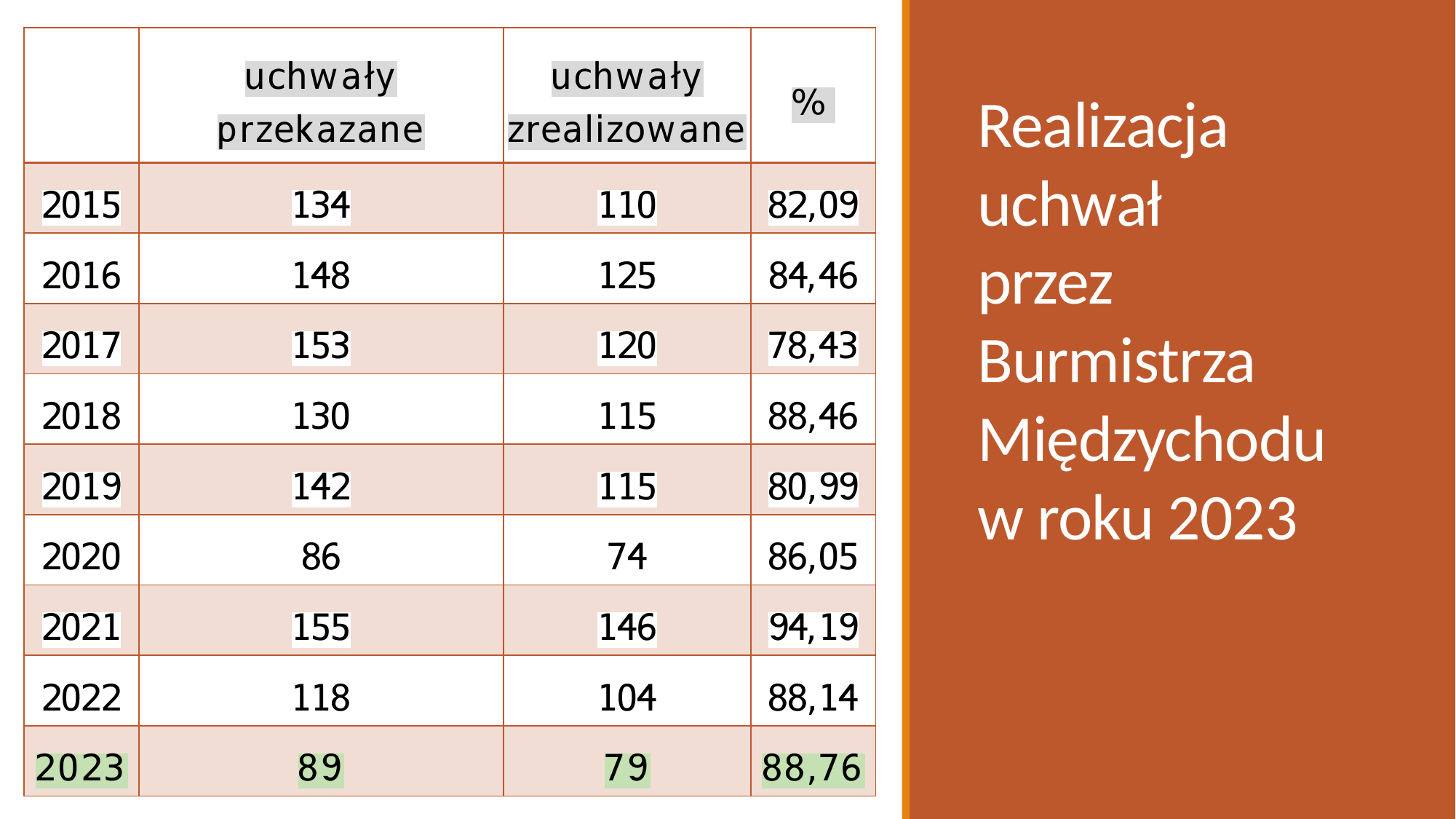

|  | uchwały przekazane | uchwały zrealizowane | % |
| --- | --- | --- | --- |
| 2015 | 134 | 110 | 82,09 |
| 2016 | 148 | 125 | 84,46 |
| 2017 | 153 | 120 | 78,43 |
| 2018 | 130 | 115 | 88,46 |
| 2019 | 142 | 115 | 80,99 |
| 2020 | 86 | 74 | 86,05 |
| 2021 | 155 | 146 | 94,19 |
| 2022 | 118 | 104 | 88,14 |
| 2023 | 89 | 79 | 88,76 |
Realizacja
uchwał
przez
Burmistrza Międzychodu
w roku 2023